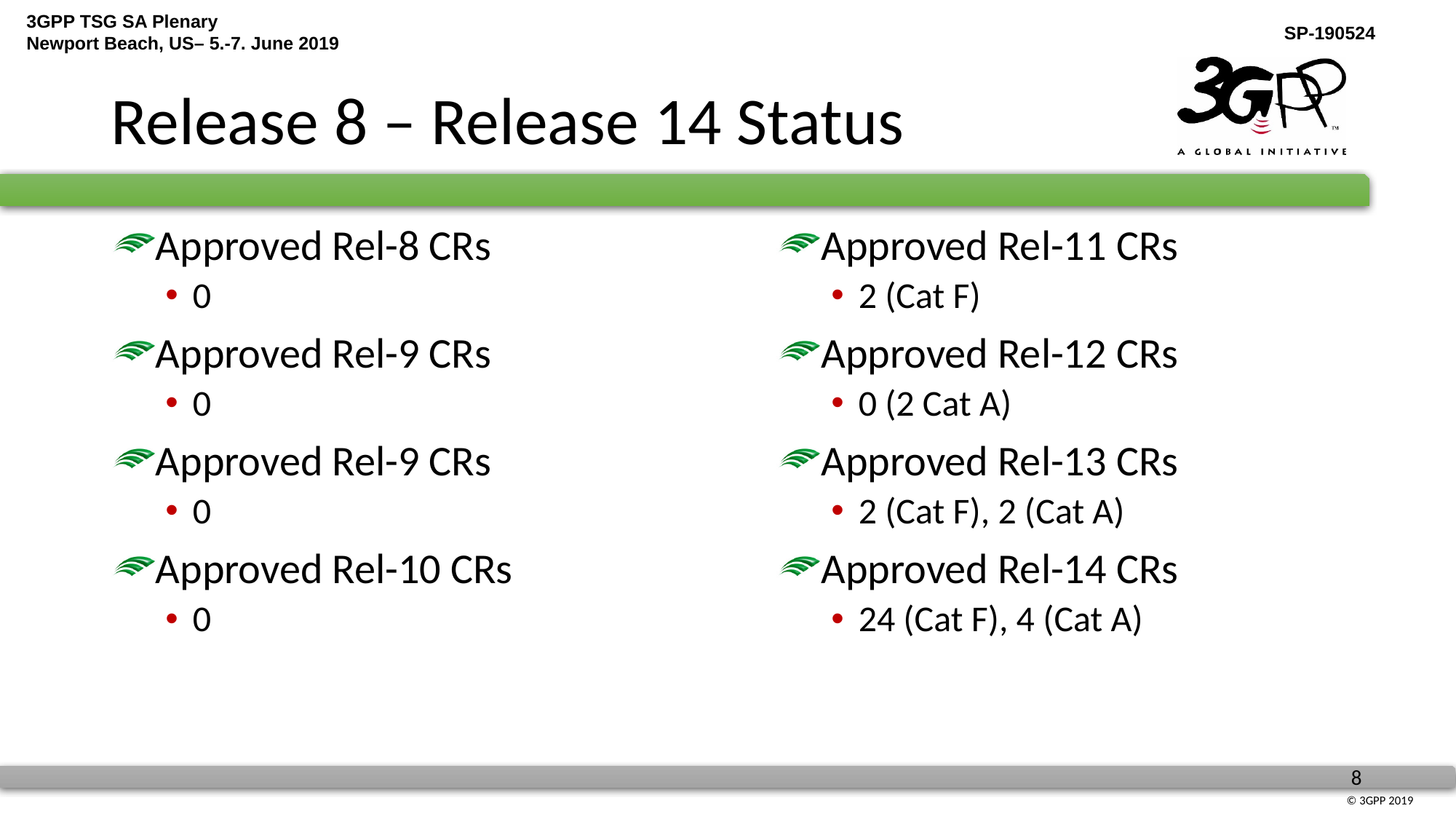

# Release 8 – Release 14 Status
Approved Rel-8 CRs
0
Approved Rel-9 CRs
0
Approved Rel-9 CRs
0
Approved Rel-10 CRs
0

Approved Rel-11 CRs
2 (Cat F)
Approved Rel-12 CRs
0 (2 Cat A)
Approved Rel-13 CRs
2 (Cat F), 2 (Cat A)
Approved Rel-14 CRs
24 (Cat F), 4 (Cat A)